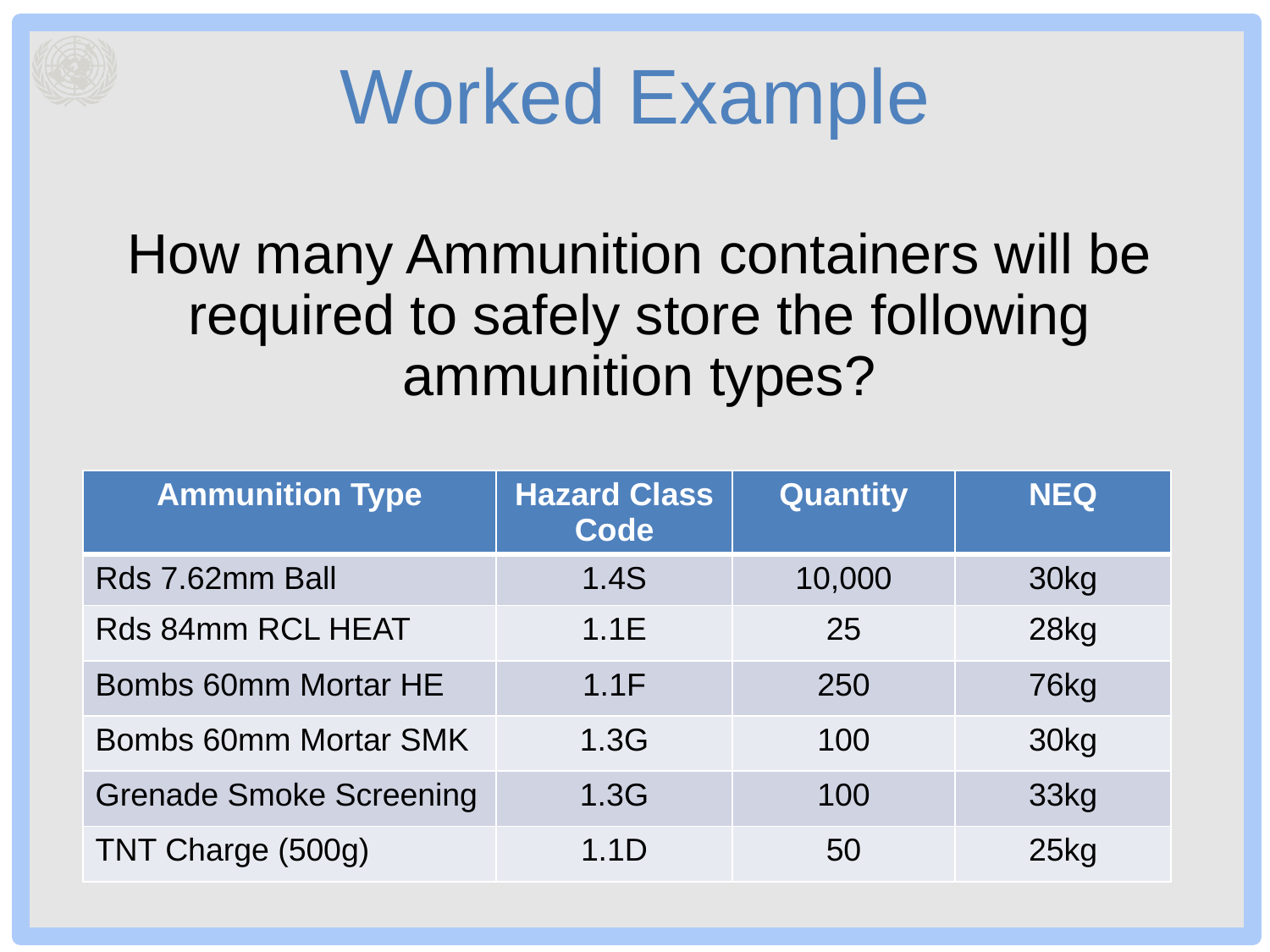

# Worked Example
How many Ammunition containers will be required to safely store the following ammunition types?
| Ammunition Type | Hazard Class Code | Quantity | NEQ |
| --- | --- | --- | --- |
| Rds 7.62mm Ball | 1.4S | 10,000 | 30kg |
| Rds 84mm RCL HEAT | 1.1E | 25 | 28kg |
| Bombs 60mm Mortar HE | 1.1F | 250 | 76kg |
| Bombs 60mm Mortar SMK | 1.3G | 100 | 30kg |
| Grenade Smoke Screening | 1.3G | 100 | 33kg |
| TNT Charge (500g) | 1.1D | 50 | 25kg |